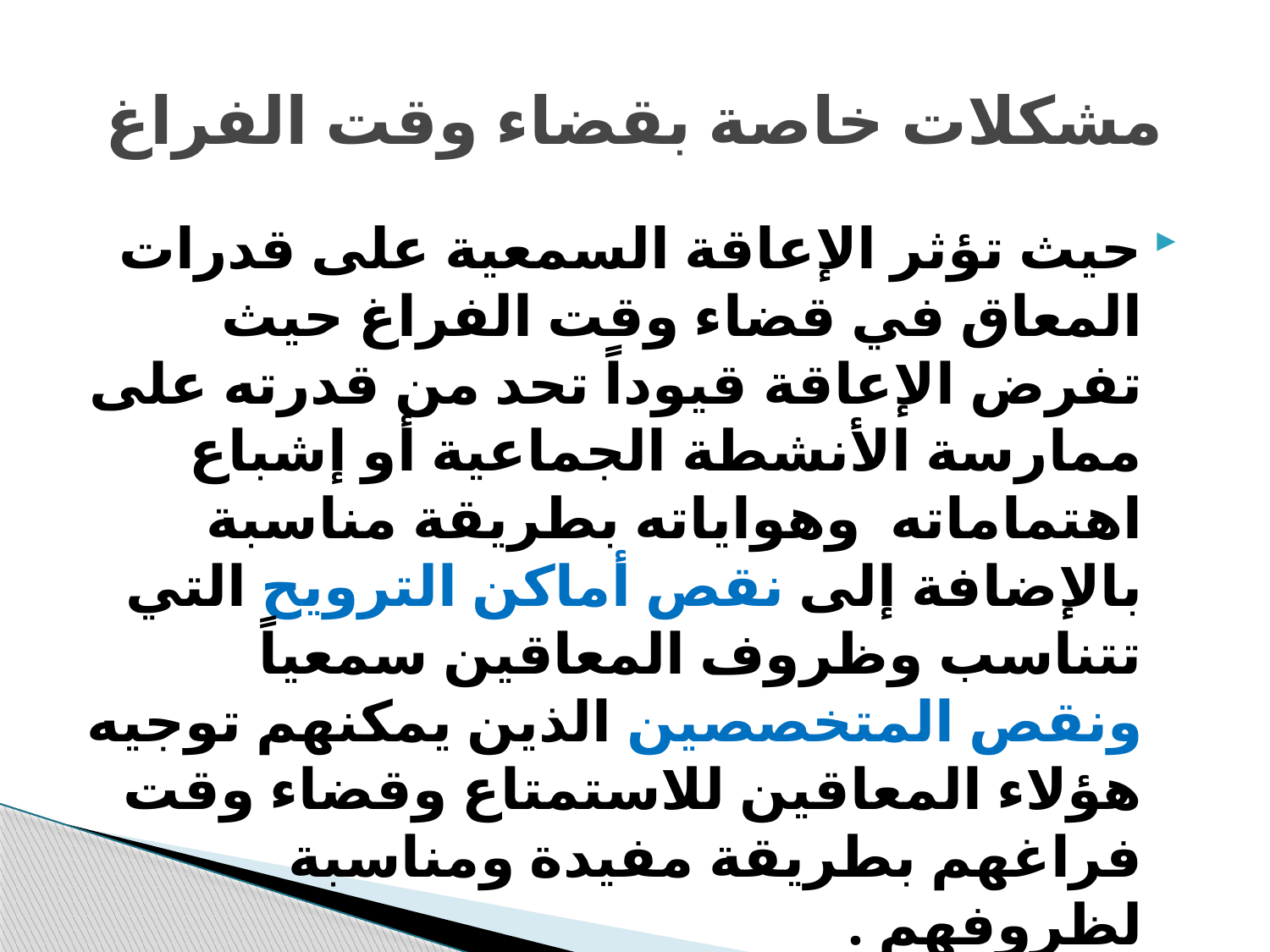

# مشكلات خاصة بقضاء وقت الفراغ
حيث تؤثر الإعاقة السمعية على قدرات المعاق في قضاء وقت الفراغ حيث تفرض الإعاقة قيوداً تحد من قدرته على ممارسة الأنشطة الجماعية أو إشباع اهتماماته  وهواياته بطريقة مناسبة بالإضافة إلى نقص أماكن الترويح التي تتناسب وظروف المعاقين سمعياً ونقص المتخصصين الذين يمكنهم توجيه هؤلاء المعاقين للاستمتاع وقضاء وقت فراغهم بطريقة مفيدة ومناسبة لظروفهم .